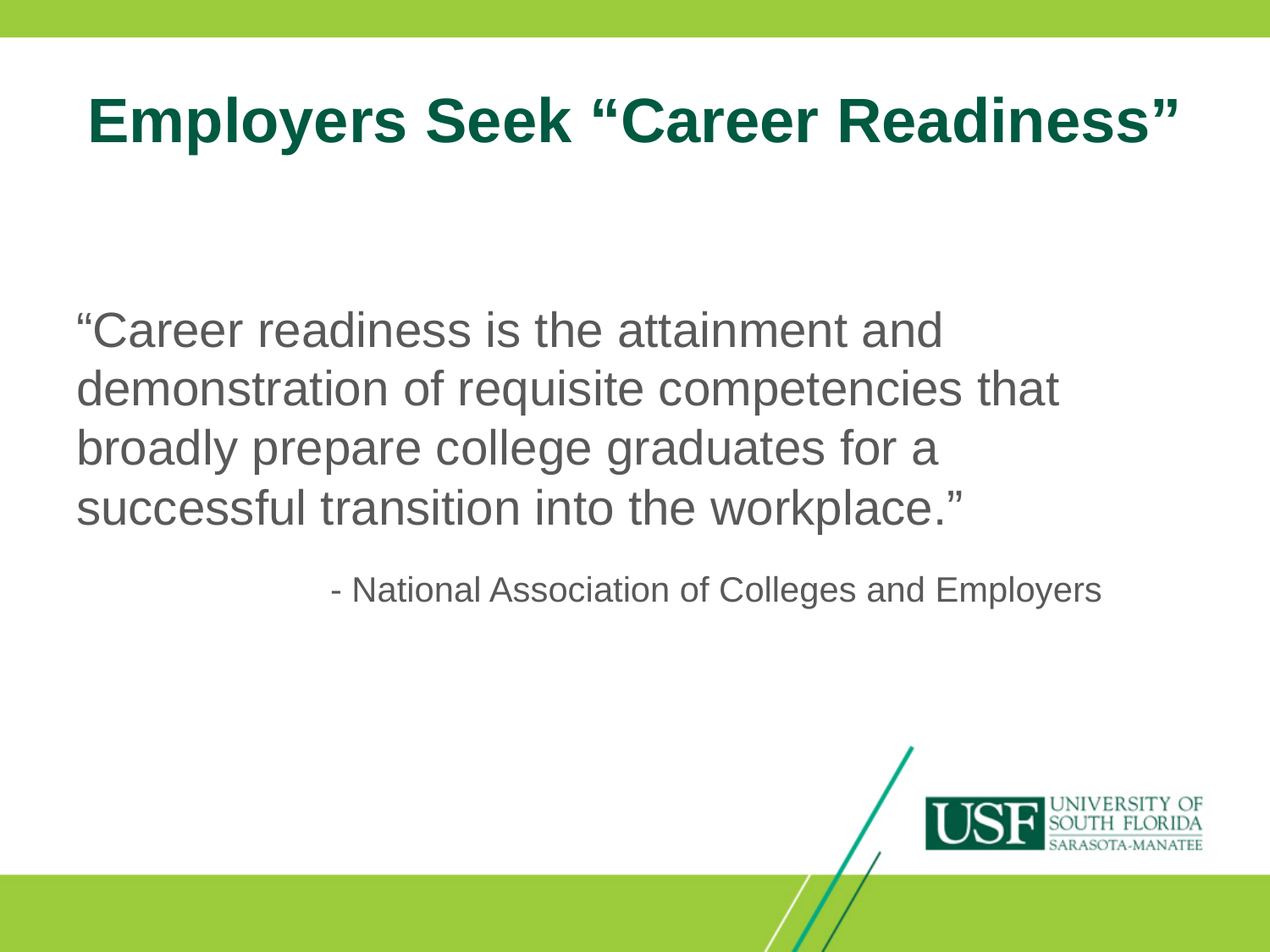

# Employers Seek “Career Readiness”

“Career readiness is the attainment and demonstration of requisite competencies that broadly prepare college graduates for a  successful transition into the workplace.”
		- National Association of Colleges and Employers